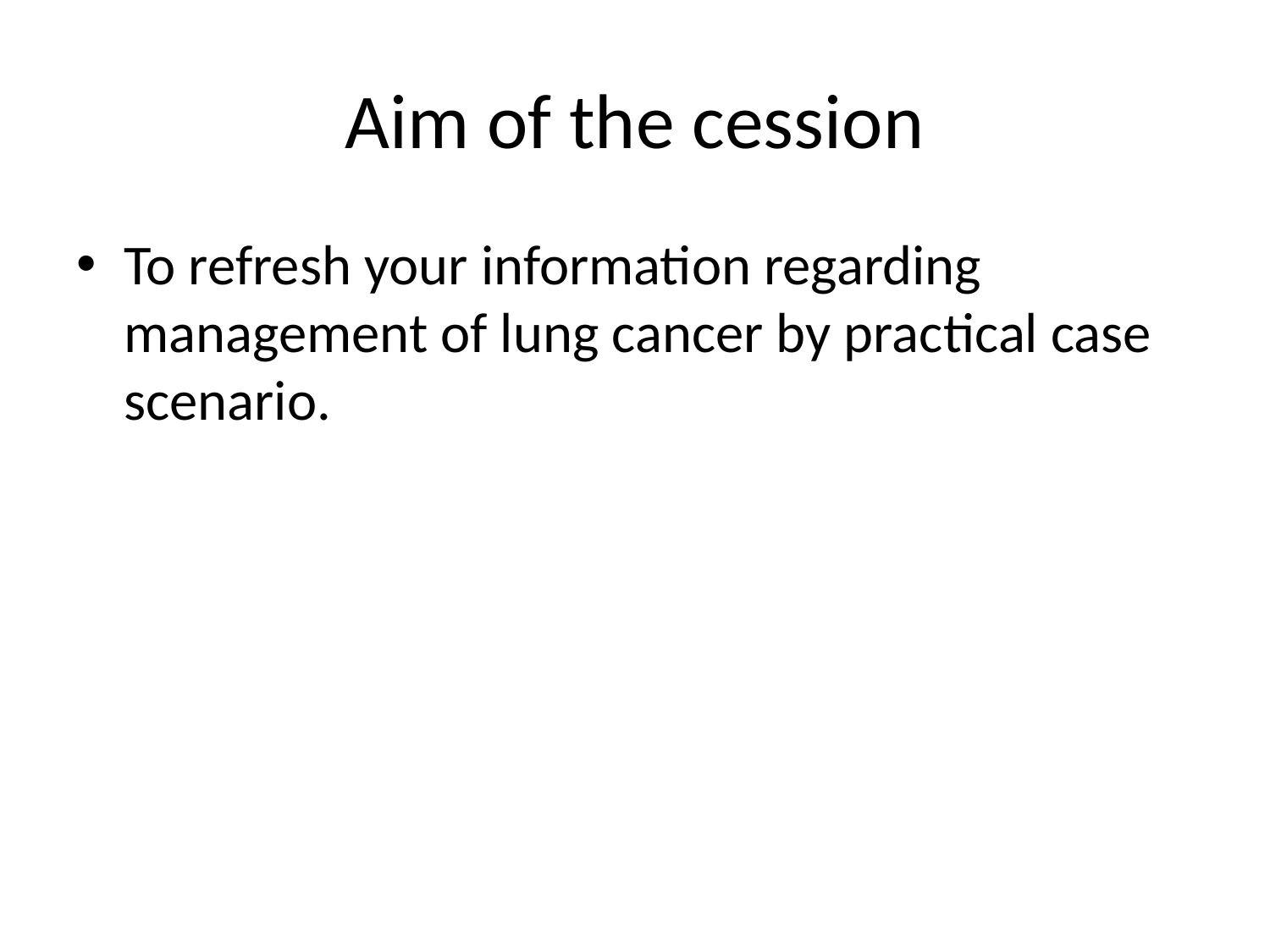

# Aim of the cession
To refresh your information regarding management of lung cancer by practical case scenario.